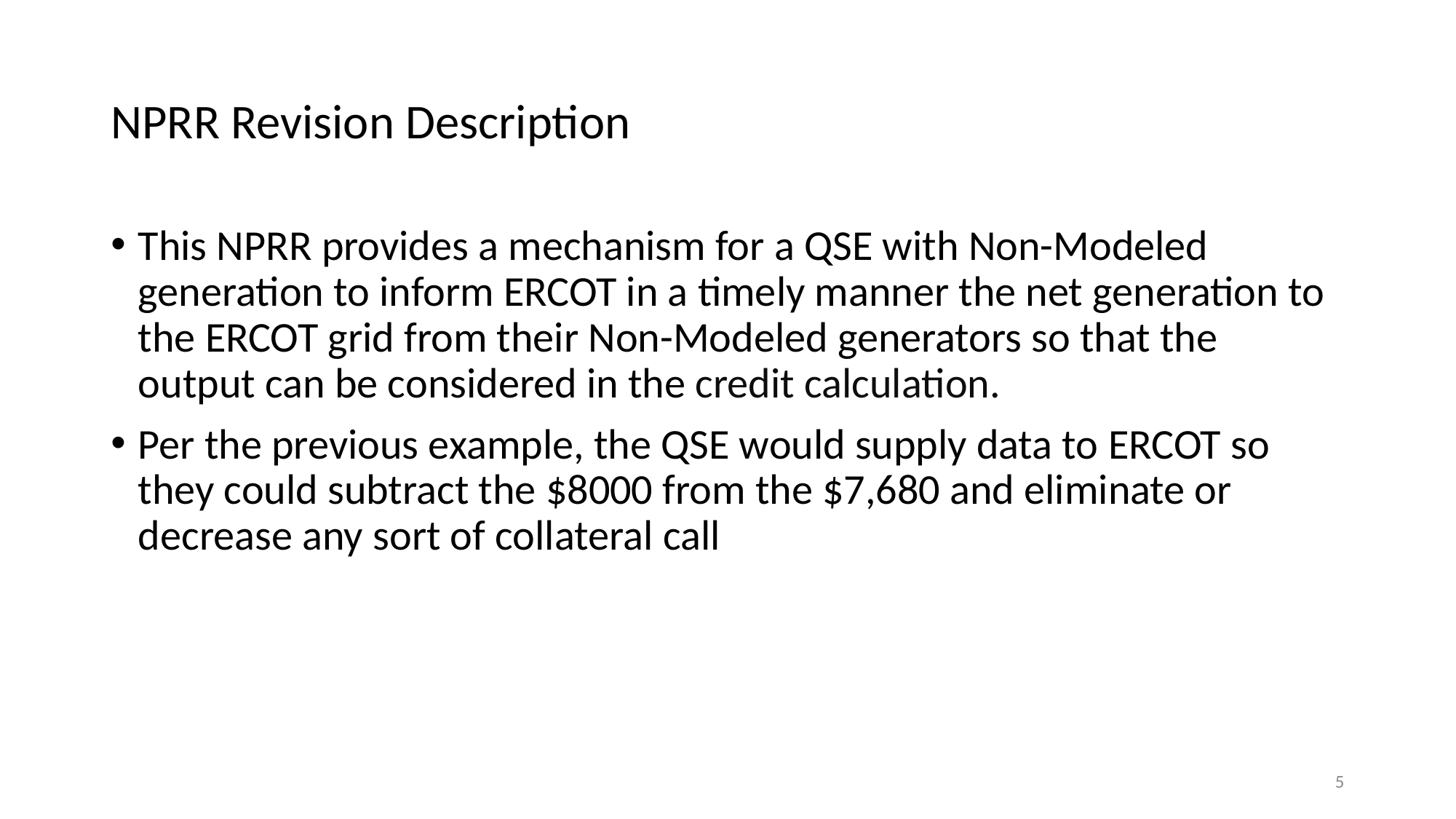

# NPRR Revision Description
This NPRR provides a mechanism for a QSE with Non-Modeled generation to inform ERCOT in a timely manner the net generation to the ERCOT grid from their Non-Modeled generators so that the output can be considered in the credit calculation.
Per the previous example, the QSE would supply data to ERCOT so they could subtract the $8000 from the $7,680 and eliminate or decrease any sort of collateral call
5